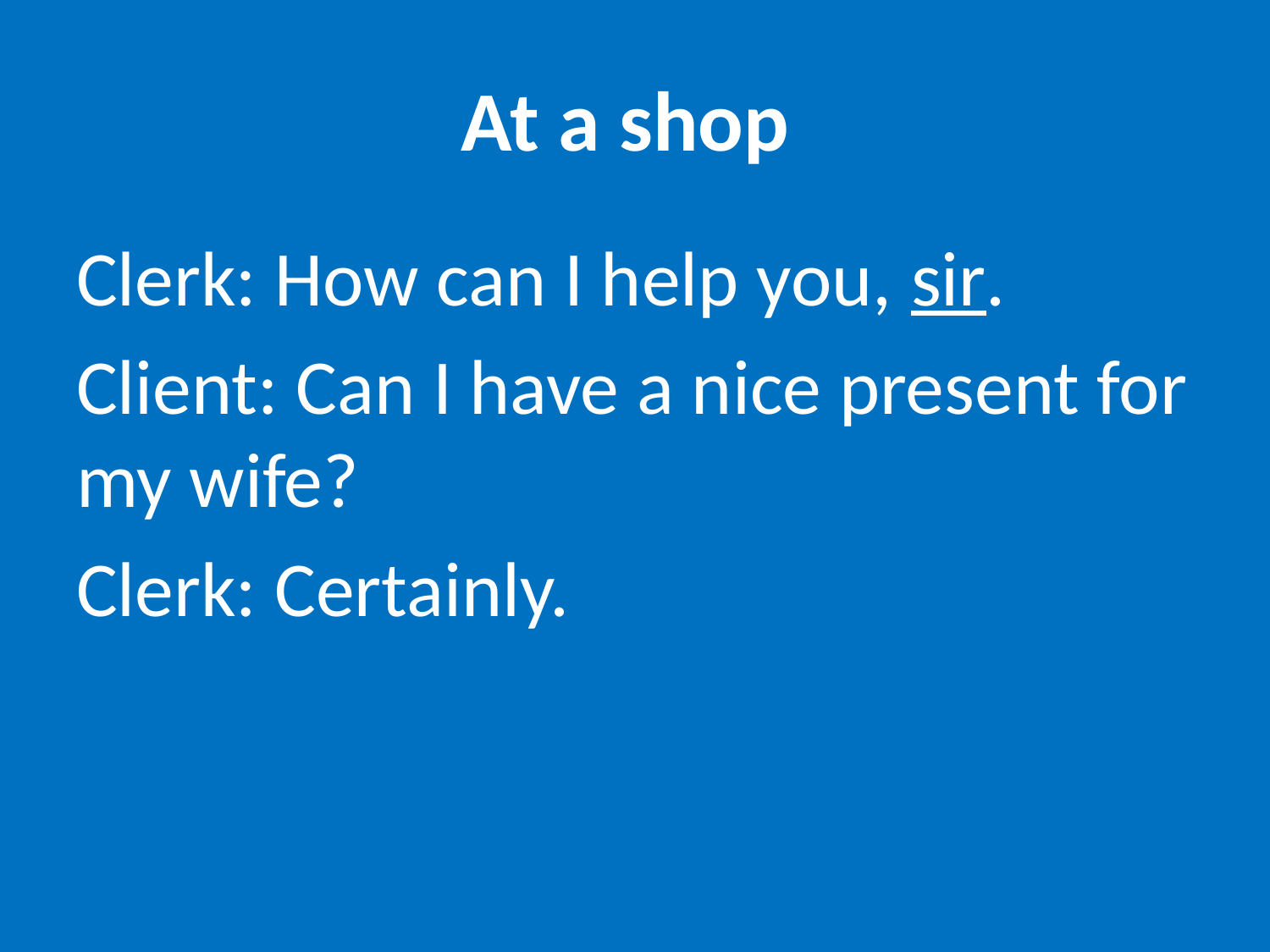

# At a shop
Clerk: How can I help you, sir.
Client: Can I have a nice present for my wife?
Clerk: Certainly.